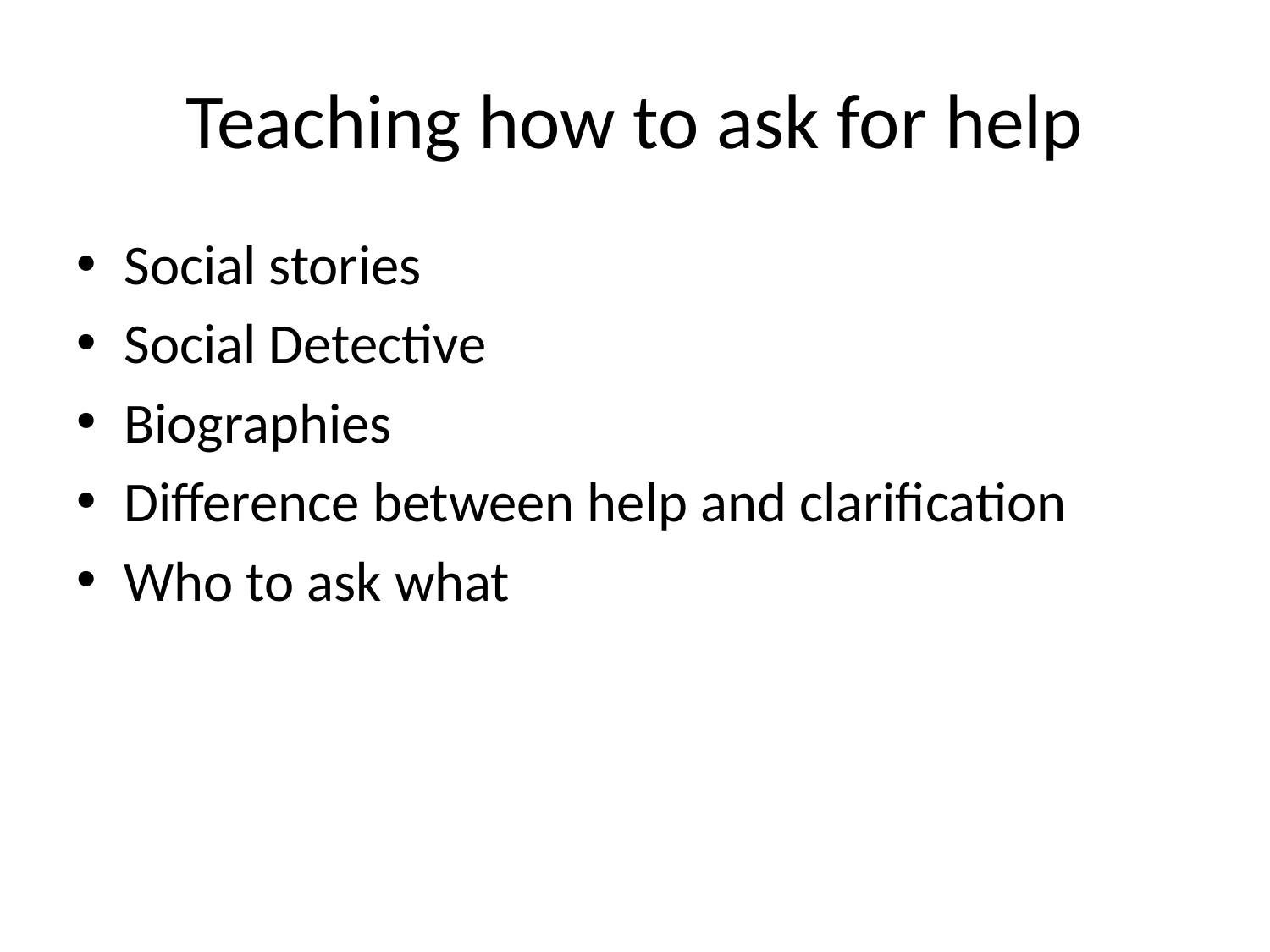

# Teaching how to ask for help
Social stories
Social Detective
Biographies
Difference between help and clarification
Who to ask what